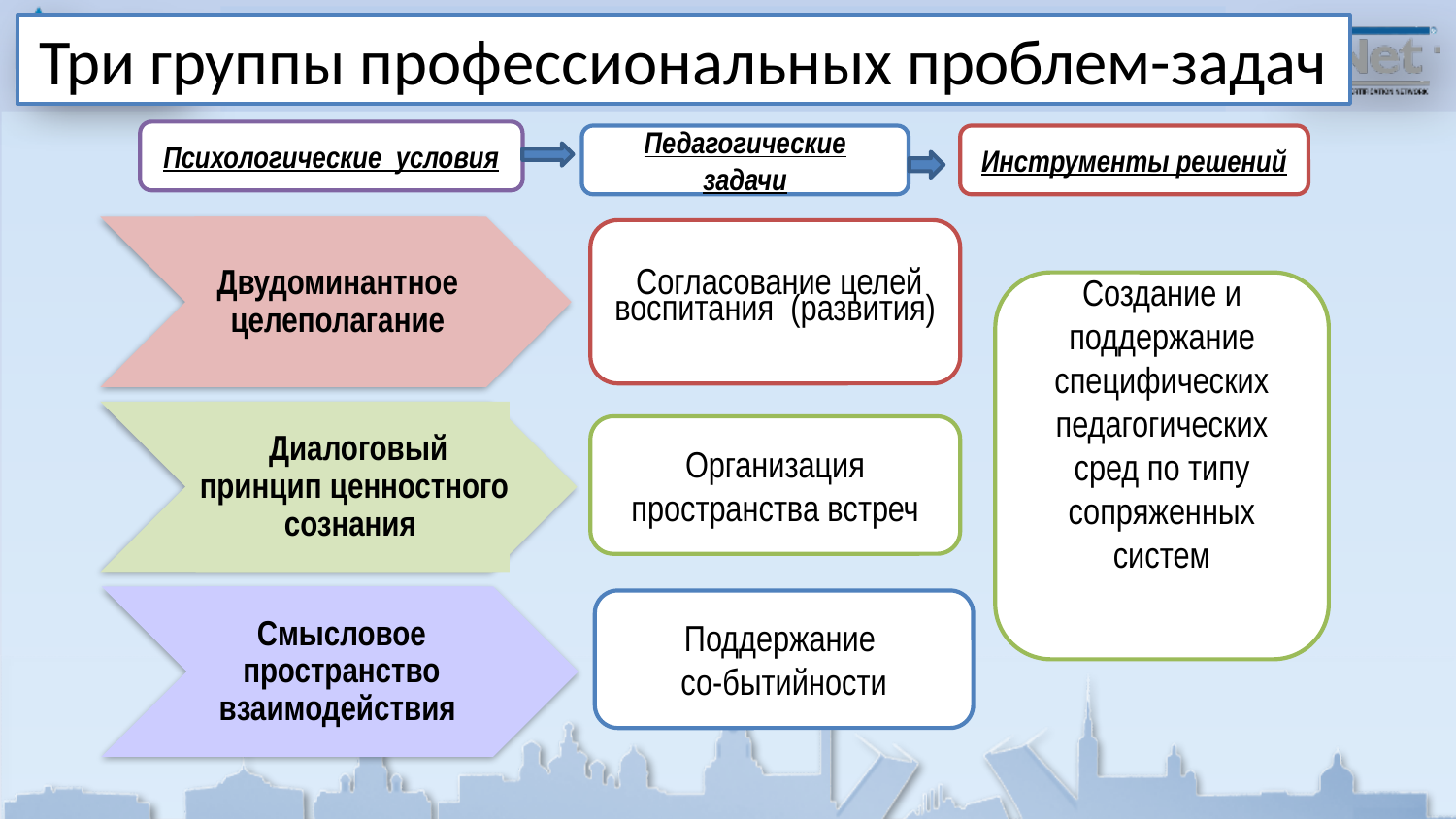

# Три группы профессиональных проблем-задач
Психологические  условия
Педагогические задачи
Инструменты решений

Двудоминантное целеполагание
 Согласование целей воспитания  (развития)

Создание и поддержание специфических педагогических сред по типу сопряженных систем

 Диалоговый принцип ценностного сознания
Организация пространства встреч

Смысловое пространство взаимодействия

Поддержание
со-бытийности